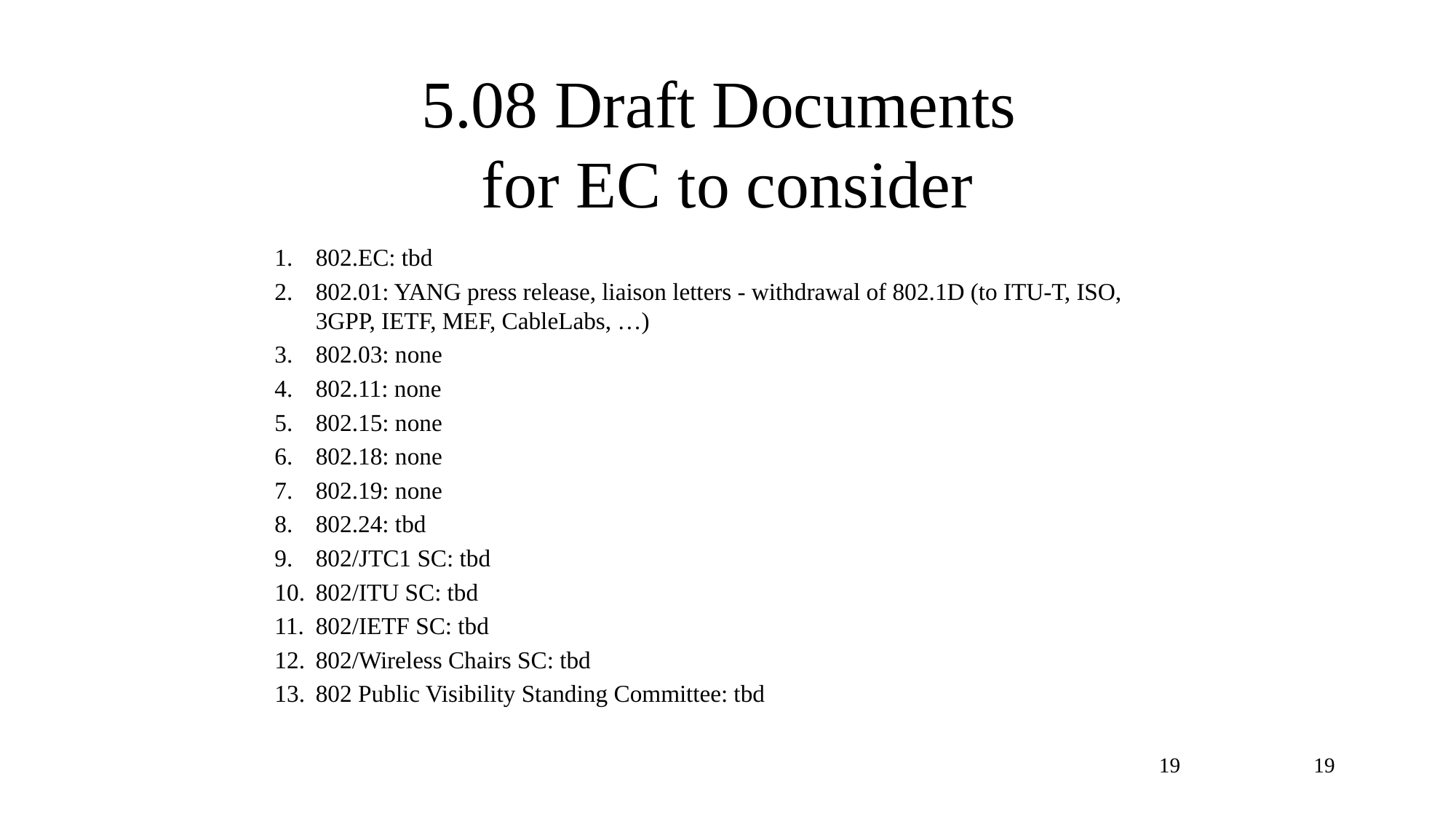

# 5.08 Draft Documents for EC to consider
802.EC: tbd
802.01: YANG press release, liaison letters - withdrawal of 802.1D (to ITU-T, ISO, 3GPP, IETF, MEF, CableLabs, …)
802.03: none
802.11: none
802.15: none
802.18: none
802.19: none
802.24: tbd
802/JTC1 SC: tbd
802/ITU SC: tbd
802/IETF SC: tbd
802/Wireless Chairs SC: tbd
802 Public Visibility Standing Committee: tbd

19
19